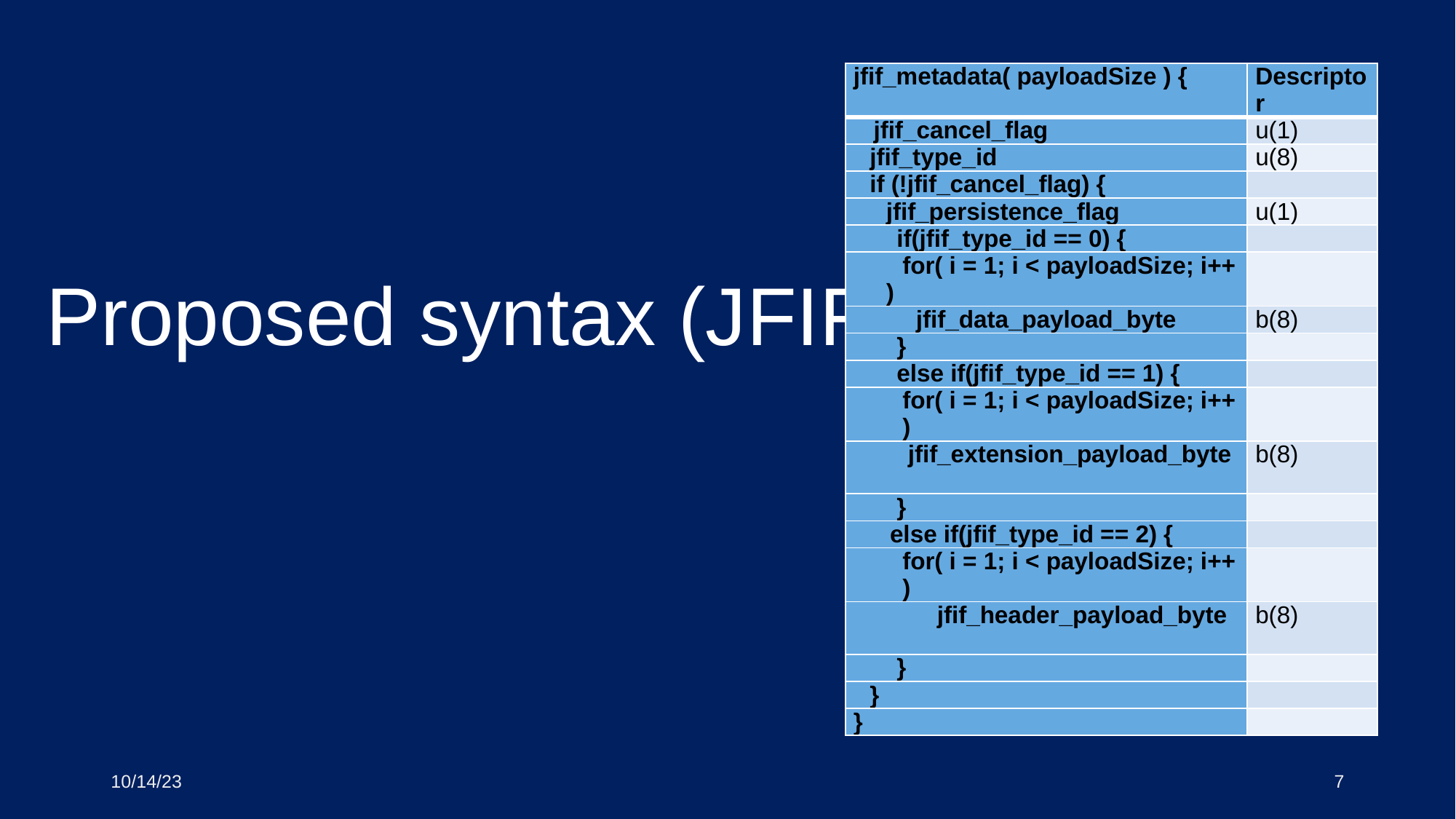

| jfif\_metadata( payloadSize ) { | Descriptor |
| --- | --- |
| jfif\_cancel\_flag | u(1) |
| jfif\_type\_id | u(8) |
| if (!jfif\_cancel\_flag) { |  |
| jfif\_persistence\_flag | u(1) |
| if(jfif\_type\_id == 0) { |  |
| for( i = 1; i < payloadSize; i++ ) |  |
| jfif\_data\_payload\_byte | b(8) |
| } |  |
| else if(jfif\_type\_id == 1) { |  |
| for( i = 1; i < payloadSize; i++ ) |  |
| jfif\_extension\_payload\_byte | b(8) |
| } |  |
| else if(jfif\_type\_id == 2) { |  |
| for( i = 1; i < payloadSize; i++ ) |  |
| jfif\_header\_payload\_byte | b(8) |
| } |  |
| } |  |
| } |  |
# Proposed syntax (JFIF)
10/14/23
7